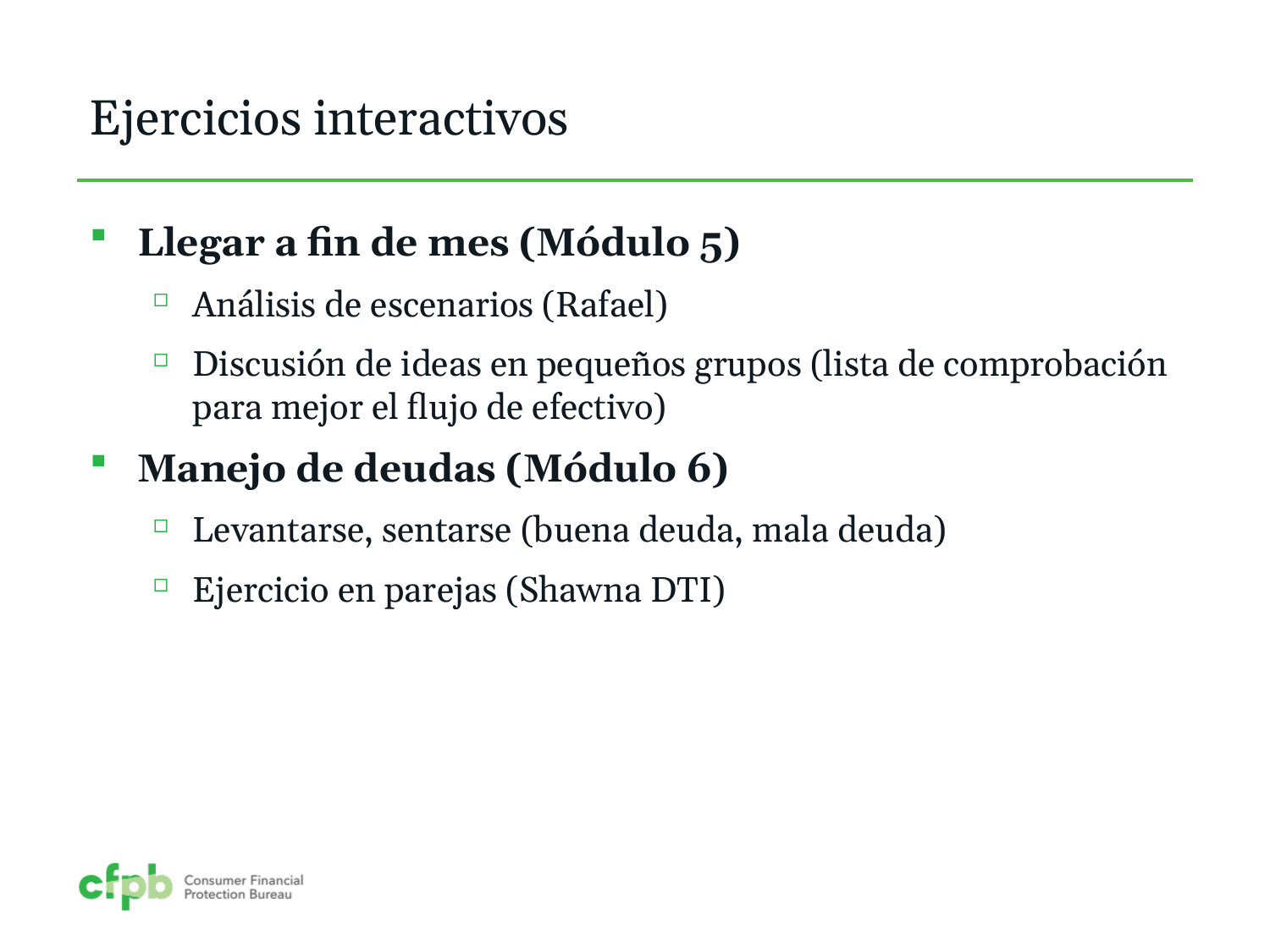

# Ejercicios interactivos
Llegar a fin de mes (Módulo 5)
Análisis de escenarios (Rafael)
Discusión de ideas en pequeños grupos (lista de comprobación para mejor el flujo de efectivo)
Manejo de deudas (Módulo 6)
Levantarse, sentarse (buena deuda, mala deuda)
Ejercicio en parejas (Shawna DTI)